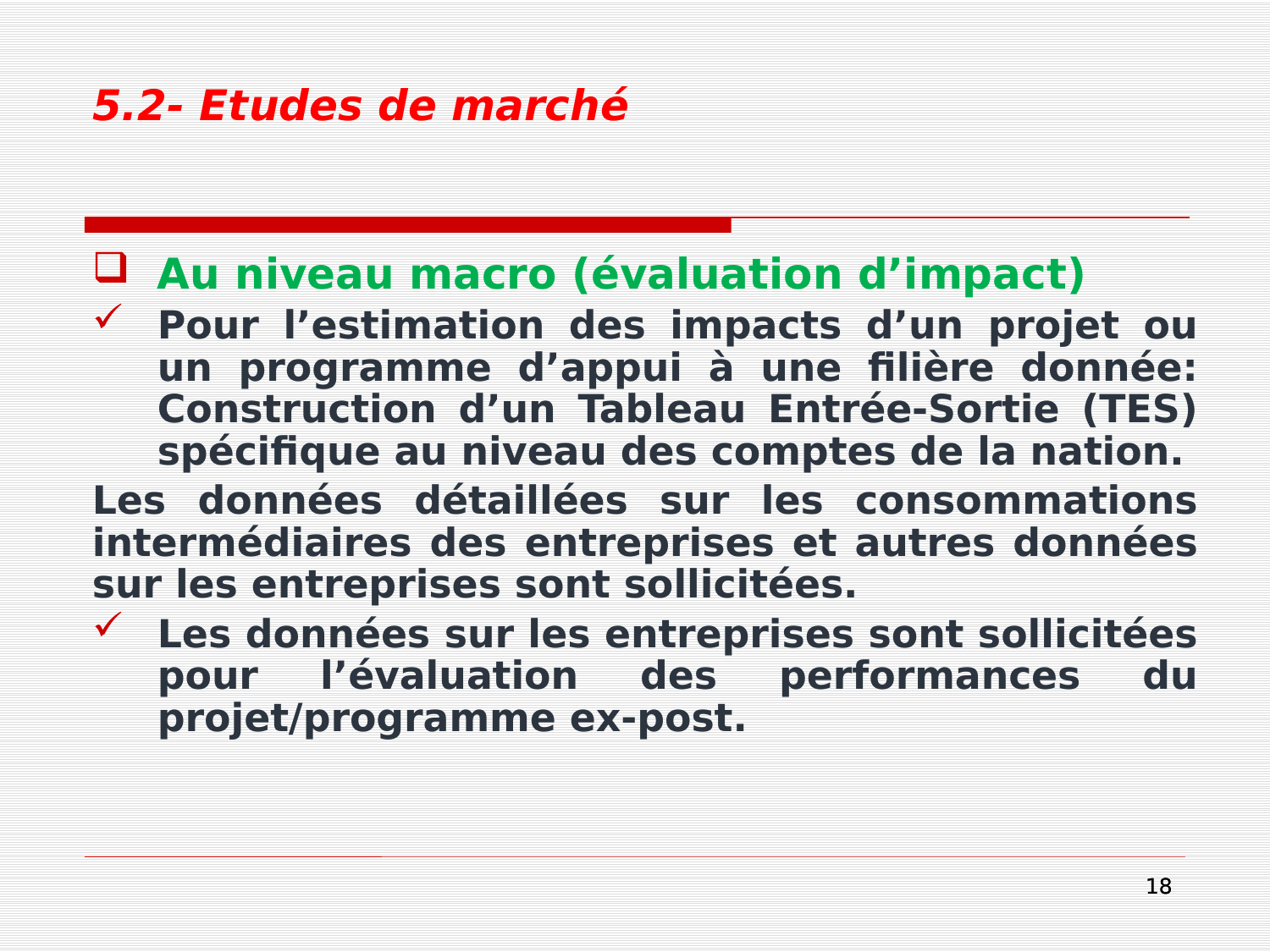

# 5.2- Etudes de marché
Au niveau macro (évaluation d’impact)
Pour l’estimation des impacts d’un projet ou un programme d’appui à une filière donnée: Construction d’un Tableau Entrée-Sortie (TES) spécifique au niveau des comptes de la nation.
Les données détaillées sur les consommations intermédiaires des entreprises et autres données sur les entreprises sont sollicitées.
Les données sur les entreprises sont sollicitées pour l’évaluation des performances du projet/programme ex-post.
18
18